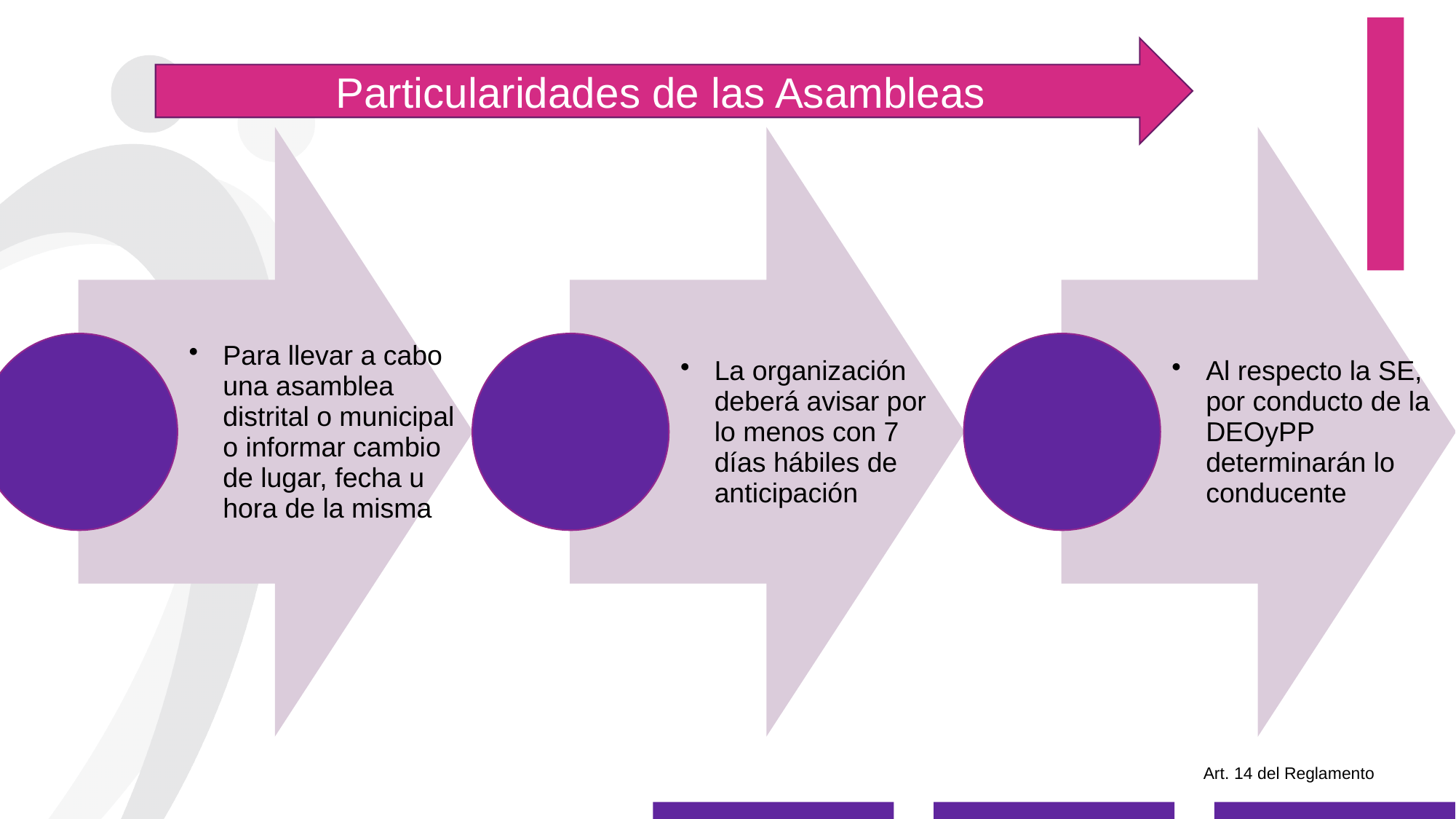

Para llevar a cabo una asamblea distrital o municipal o informar cambio de lugar, fecha u hora de la misma
La organización deberá avisar por lo menos con 7 días hábiles de anticipación
Al respecto la SE, por conducto de la DEOyPP determinarán lo conducente

Particularidades de las Asambleas
Art. 14 del Reglamento